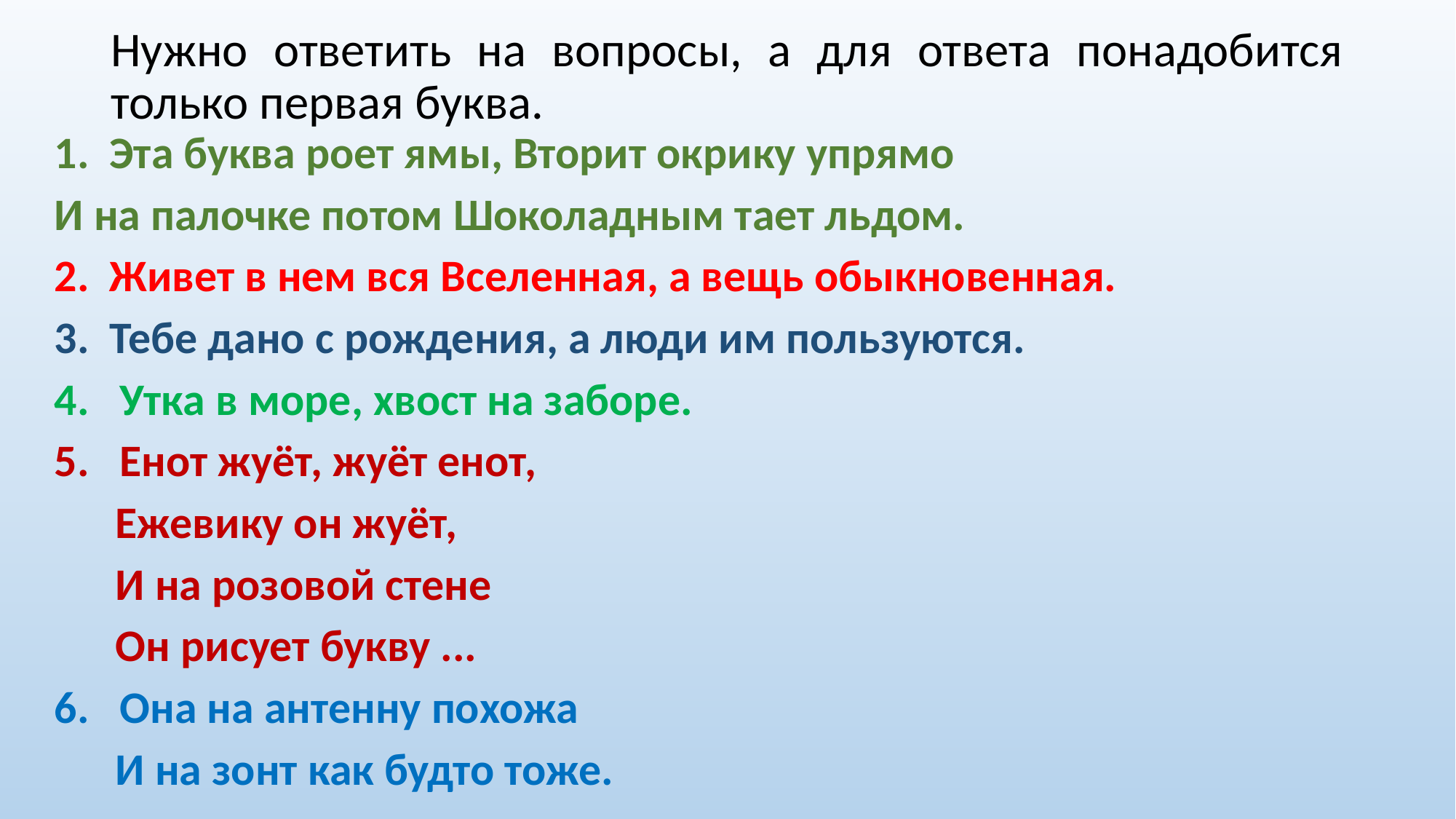

# Нужно ответить на вопросы, а для ответа понадобится только первая буква.
1.  Эта буква роет ямы, Вторит окрику упрямо
И на палочке потом Шоколадным тает льдом.
2.  Живет в нем вся Вселенная, а вещь обыкновенная.
3.  Тебе дано с рождения, а люди им пользуются.
4.   Утка в море, хвост на заборе.
5.   Енот жуёт, жуёт енот,
      Ежевику он жуёт,
      И на розовой стене
      Он рисует букву ...
6.   Она на антенну похожа
      И на зонт как будто тоже.